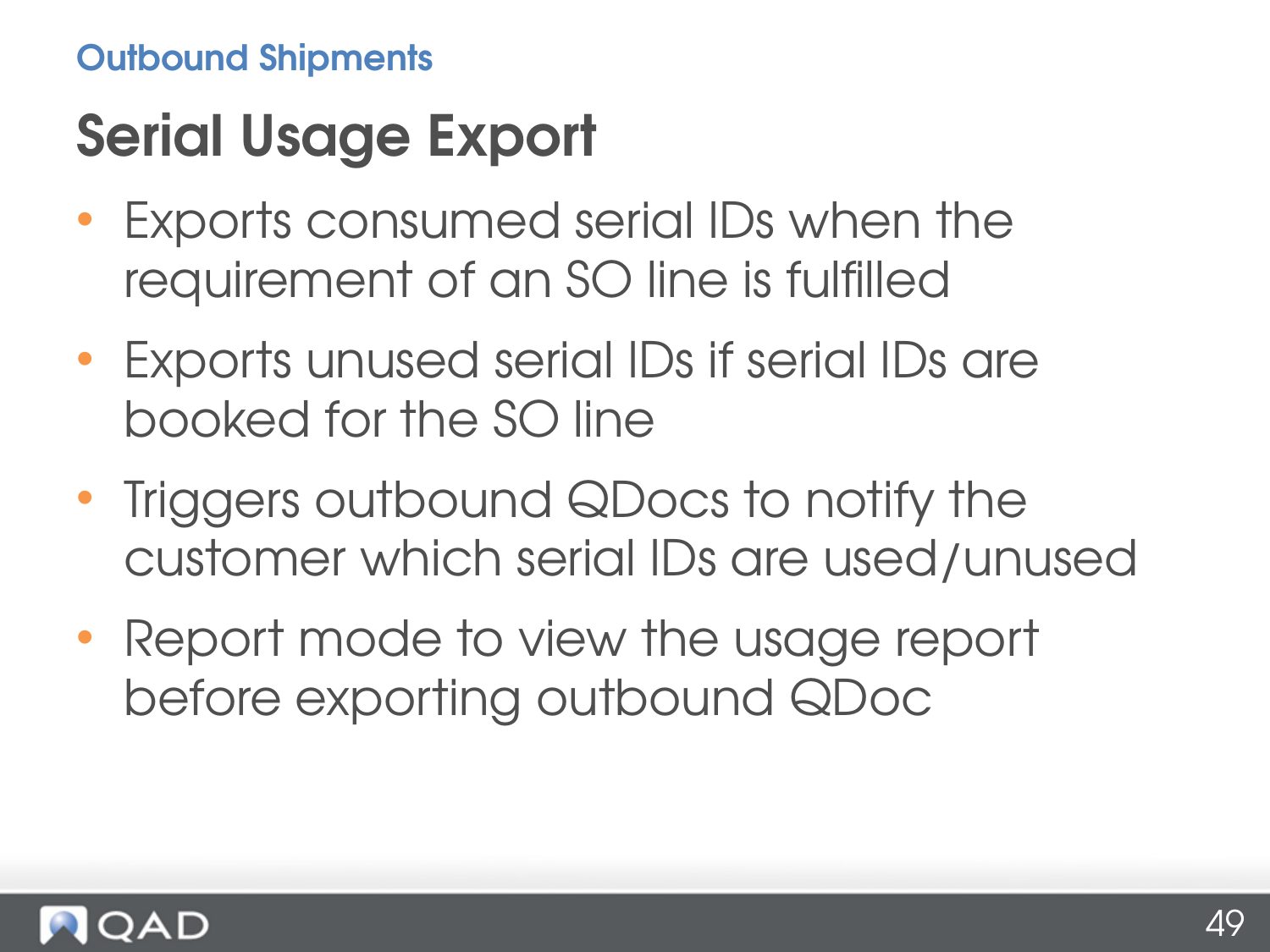

Outbound Shipments
# Serial Usage Export
Exports consumed serial IDs when the requirement of an SO line is fulfilled
Exports unused serial IDs if serial IDs are booked for the SO line
Triggers outbound QDocs to notify the customer which serial IDs are used/unused
Report mode to view the usage report before exporting outbound QDoc
49